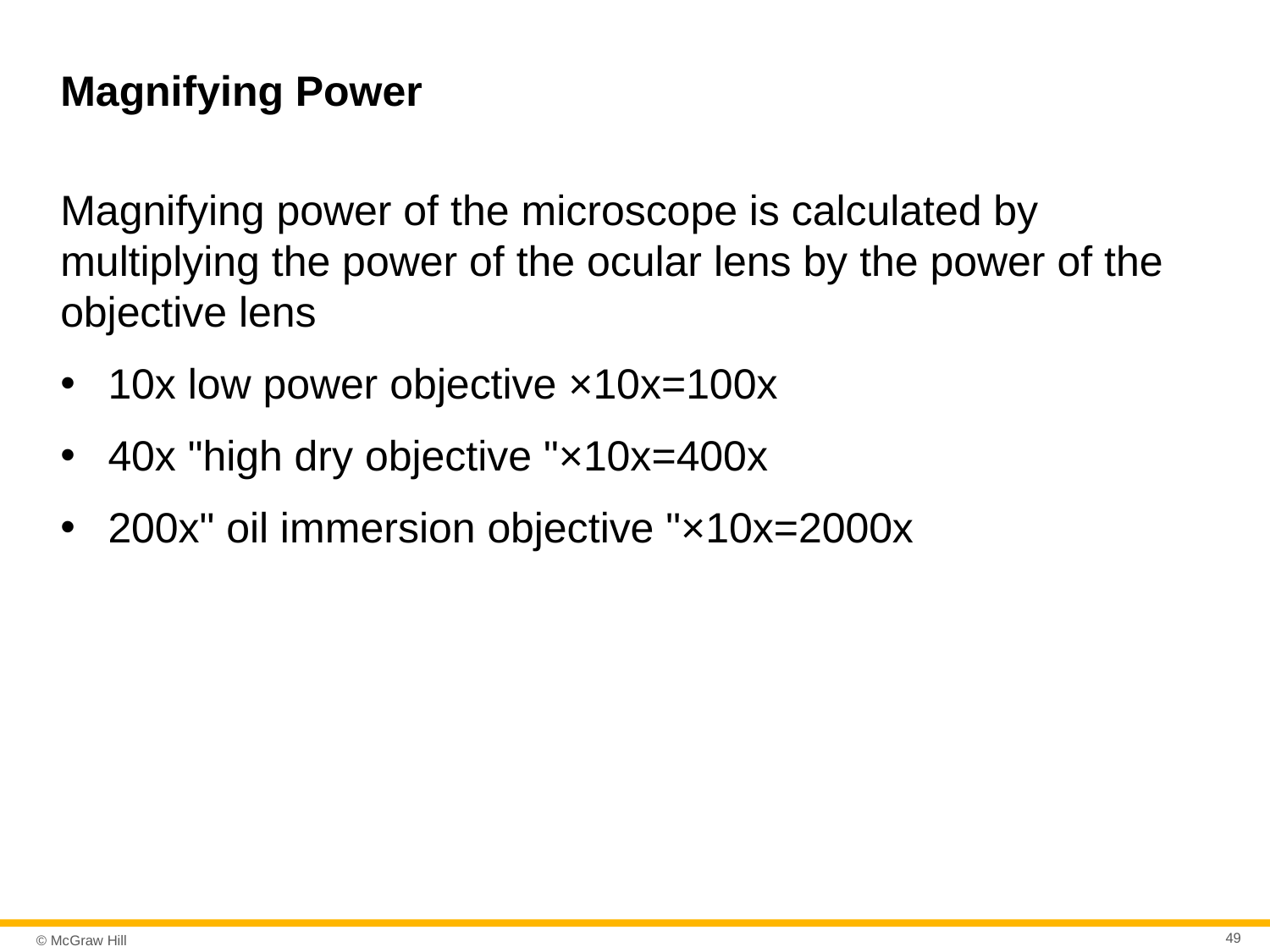

# Magnifying Power
Magnifying power of the microscope is calculated by multiplying the power of the ocular lens by the power of the objective lens
10x low power objective ×10x=100x
40x "high dry objective "×10x=400x
200x" oil immersion objective "×10x=2000x